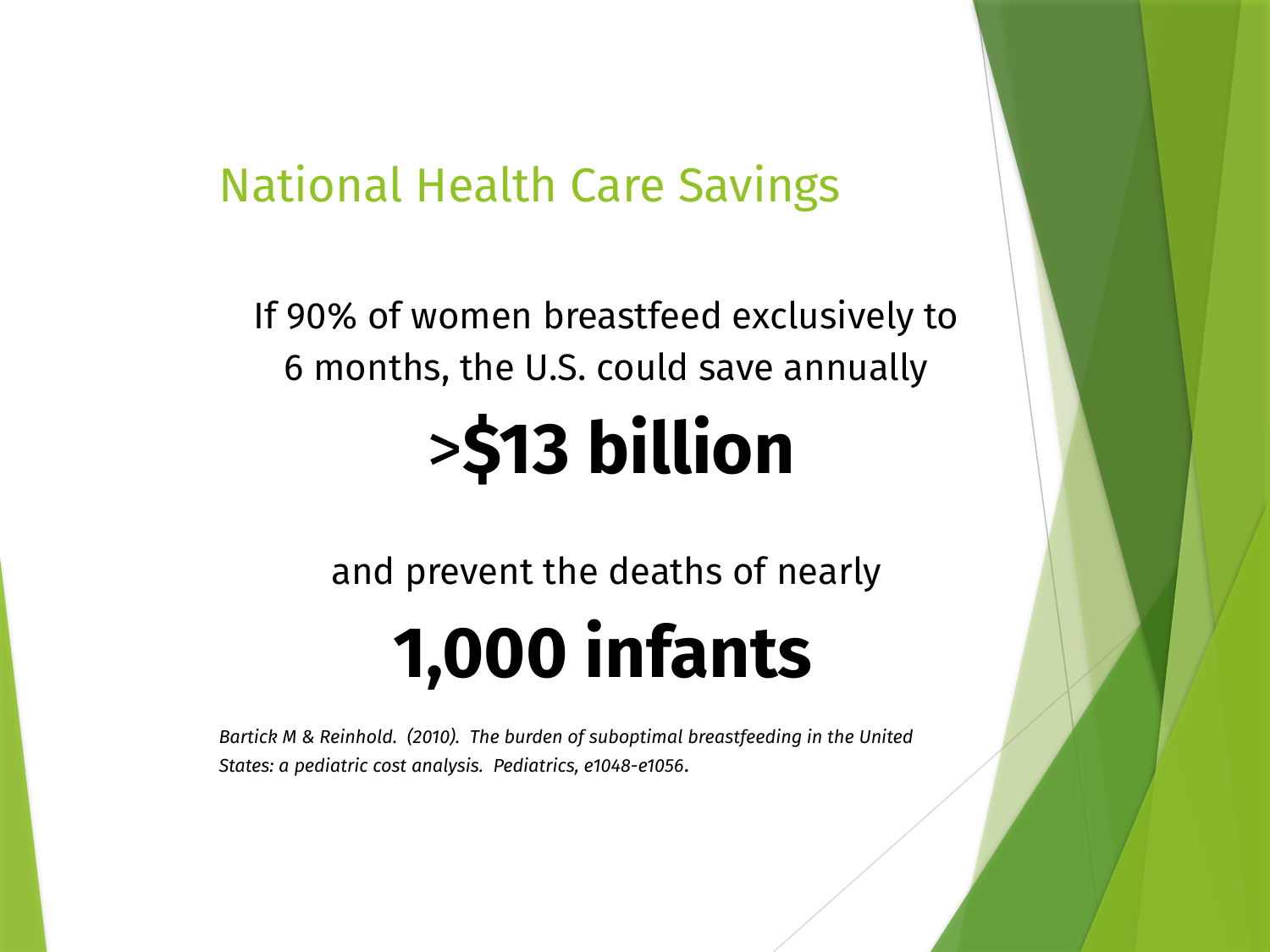

# National Health Care Savings
If 90% of women breastfeed exclusively to
6 months, the U.S. could save annually
>$13 billion

and prevent the deaths of nearly
1,000 infants

Bartick M & Reinhold.  (2010).  The burden of suboptimal breastfeeding in the United
States: a pediatric cost analysis.  Pediatrics, e1048-e1056.